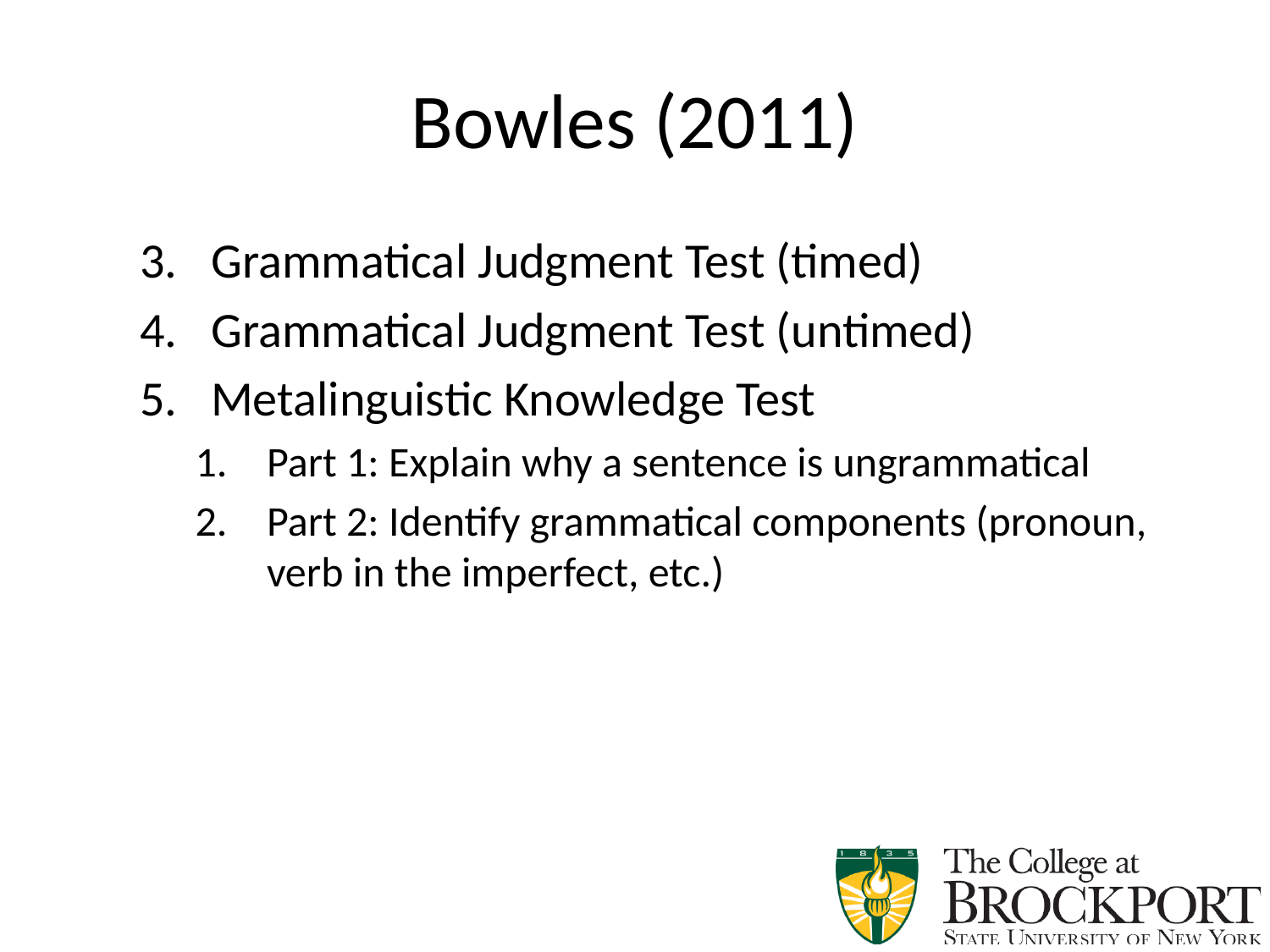

# Bowles (2011)
Grammatical Judgment Test (timed)
Grammatical Judgment Test (untimed)
Metalinguistic Knowledge Test
Part 1: Explain why a sentence is ungrammatical
Part 2: Identify grammatical components (pronoun, verb in the imperfect, etc.)